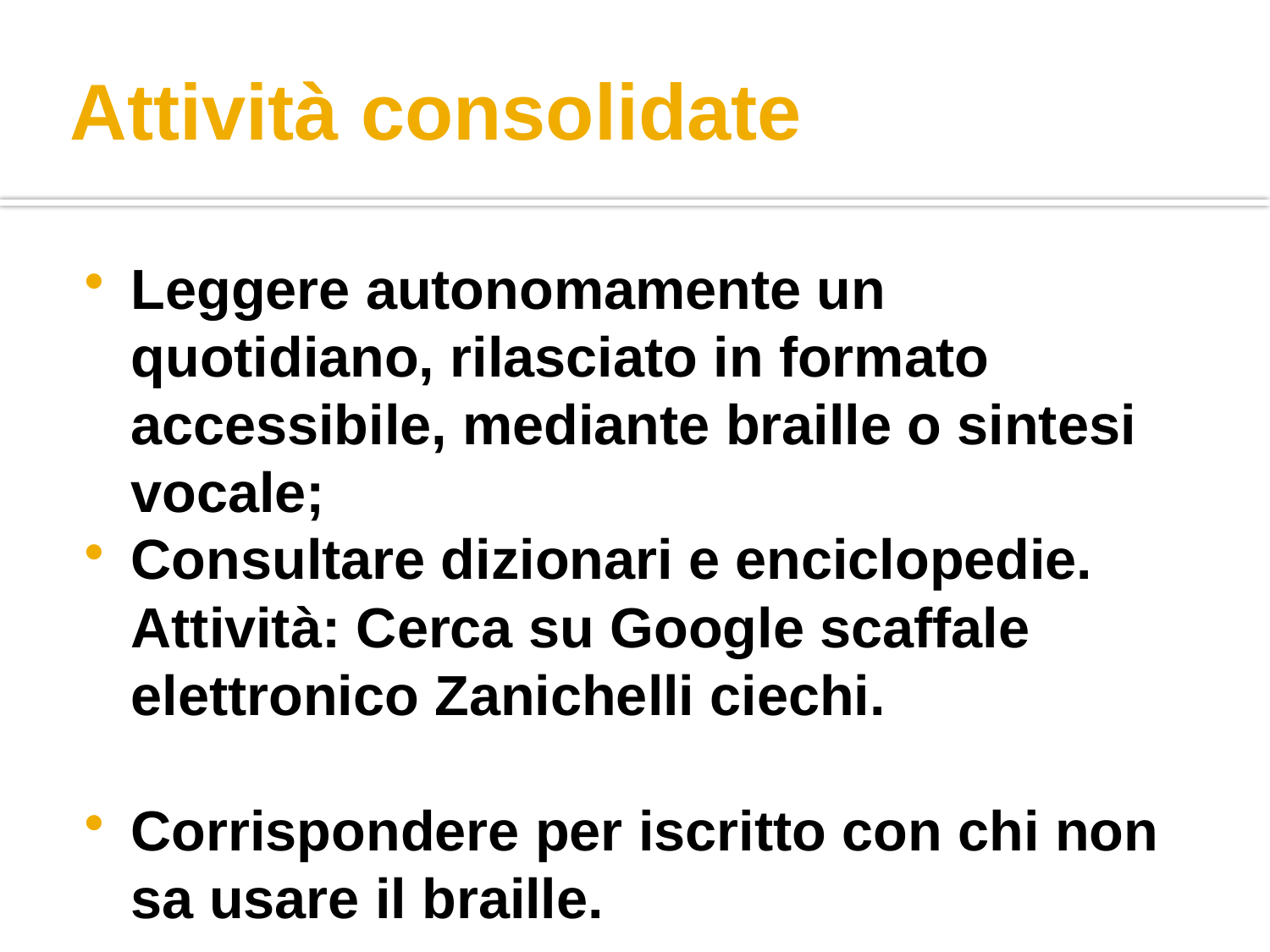

# Attività consolidate
Leggere autonomamente un quotidiano, rilasciato in formato accessibile, mediante braille o sintesi vocale;
Consultare dizionari e enciclopedie. Attività: Cerca su Google scaffale elettronico Zanichelli ciechi.

Corrispondere per iscritto con chi non sa usare il braille.